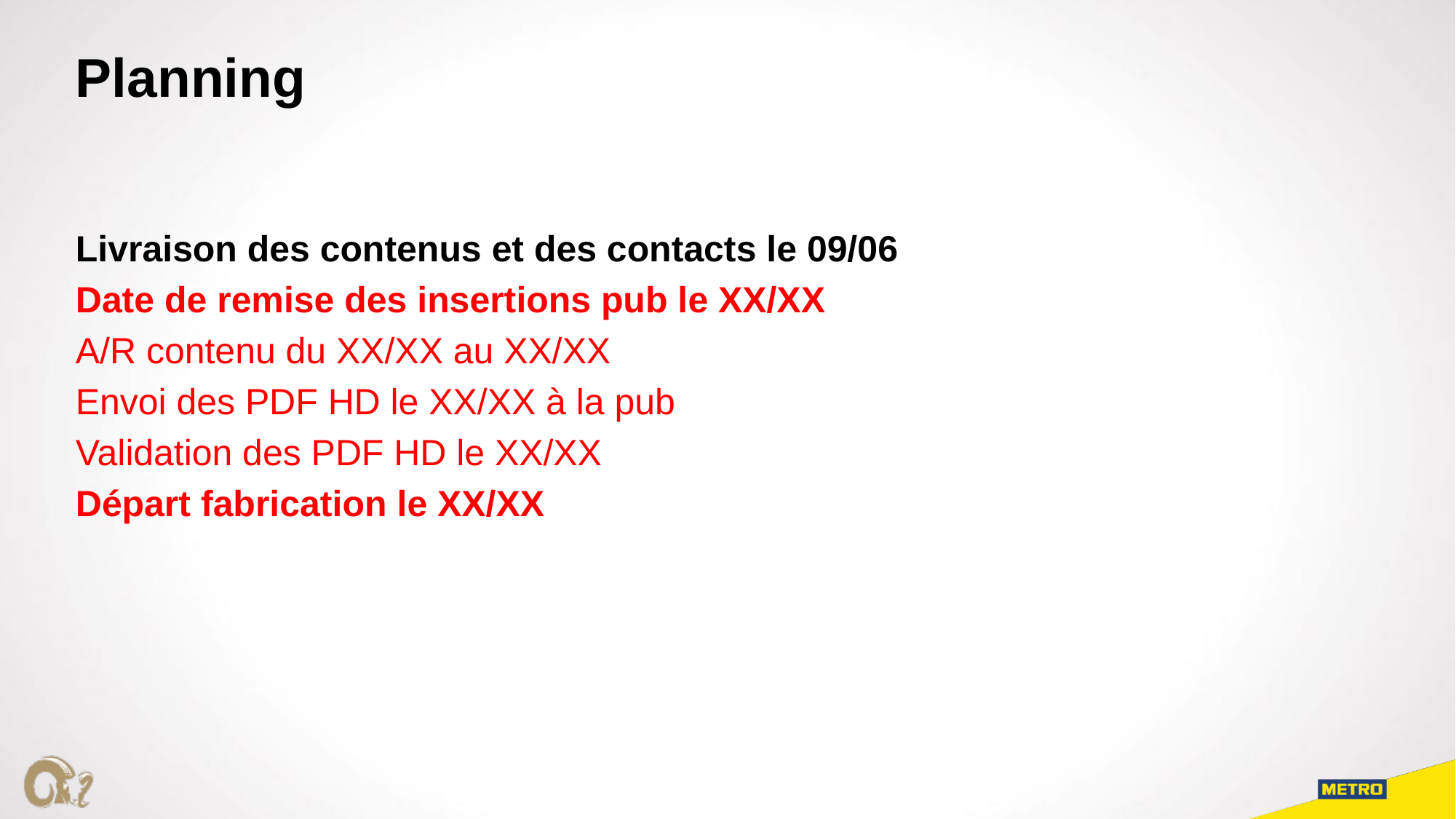

Planning

Livraison des contenus et des contacts le 09/06
Date de remise des insertions pub le XX/XX
A/R contenu du XX/XX au XX/XX
Envoi des PDF HD le XX/XX à la pub
Validation des PDF HD le XX/XX
Départ fabrication le XX/XX